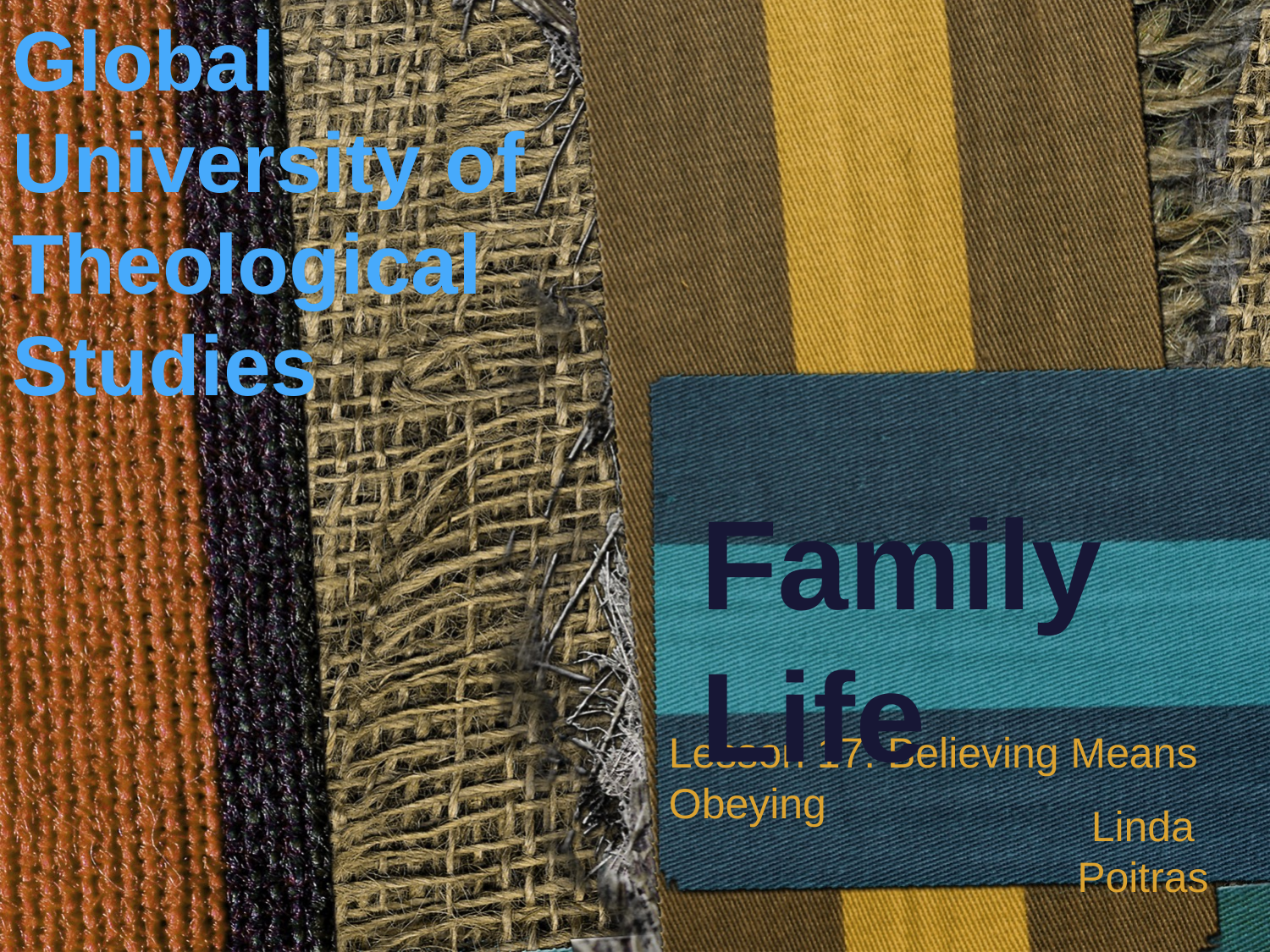

Global University of Theological Studies
# Family Life
Lesson 17: Believing Means Obeying
Linda Poitras